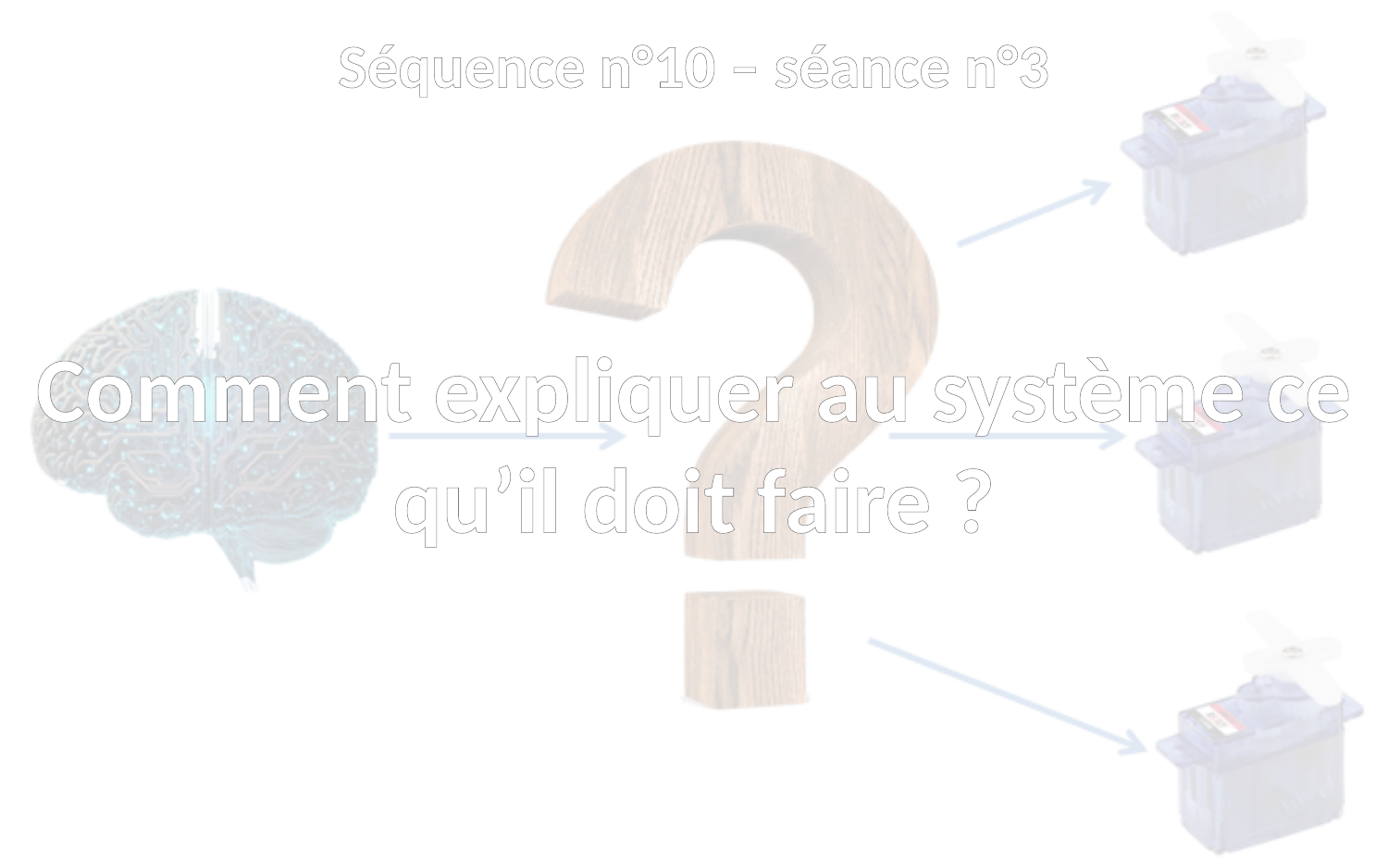

Séquence n°10 – séance n°3
Comment expliquer au système ce qu’il doit faire ?